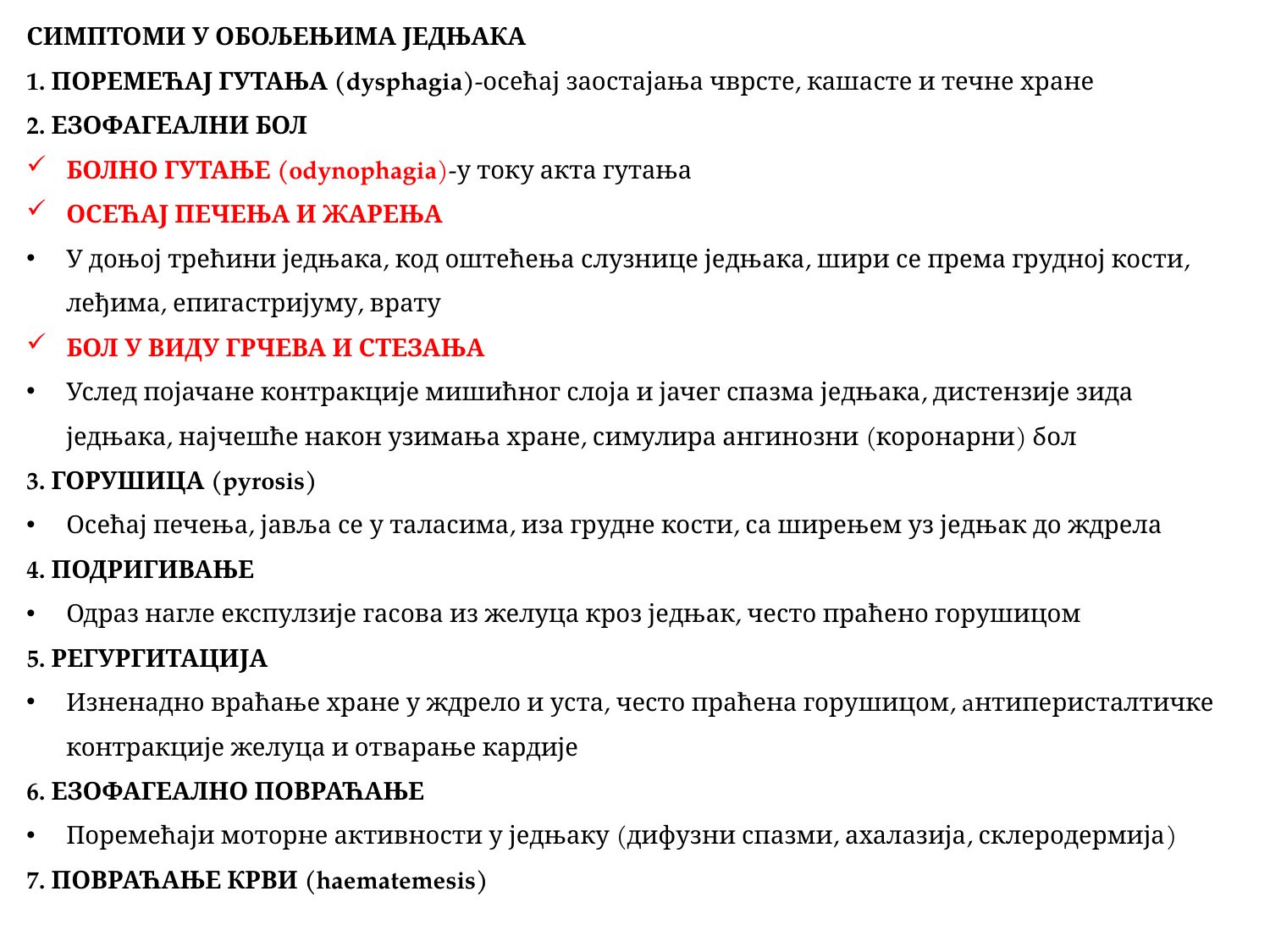

СИМПТОМИ У ОБОЉЕЊИМА ЈЕДЊАКА
1. ПОРЕМЕЋАЈ ГУТАЊА (dysphagia)-осећај заостајања чврсте, кашасте и течне хране
2. ЕЗОФАГЕАЛНИ БОЛ
БОЛНО ГУТАЊЕ (odynophagia)-у току акта гутања
ОСЕЋАЈ ПЕЧЕЊА И ЖАРЕЊА
У доњој трећини једњака, код оштећења слузнице једњака, шири се према грудној кости, леђима, епигастријуму, врату
БОЛ У ВИДУ ГРЧЕВА И СТЕЗАЊА
Услед појачане контракције мишићног слоја и јачег спазма једњака, дистензије зида једњака, најчешће након узимања хране, симулира ангинозни (коронарни) бол
3. ГОРУШИЦА (pyrosis)
Осећај печења, јавља се у таласима, иза грудне кости, са ширењем уз једњак до ждрела
4. ПОДРИГИВАЊЕ
Одраз нагле експулзије гасова из желуца кроз једњак, често праћено горушицом
5. РЕГУРГИТАЦИЈА
Изненадно враћање хране у ждрело и уста, често праћена горушицом, aнтиперисталтичке контракције желуца и отварање кардије
6. ЕЗОФАГЕАЛНО ПОВРАЋАЊЕ
Поремећаји моторне активности у једњаку (дифузни спазми, ахалазија, склеродермија)
7. ПОВРАЋАЊЕ КРВИ (haematemesis)